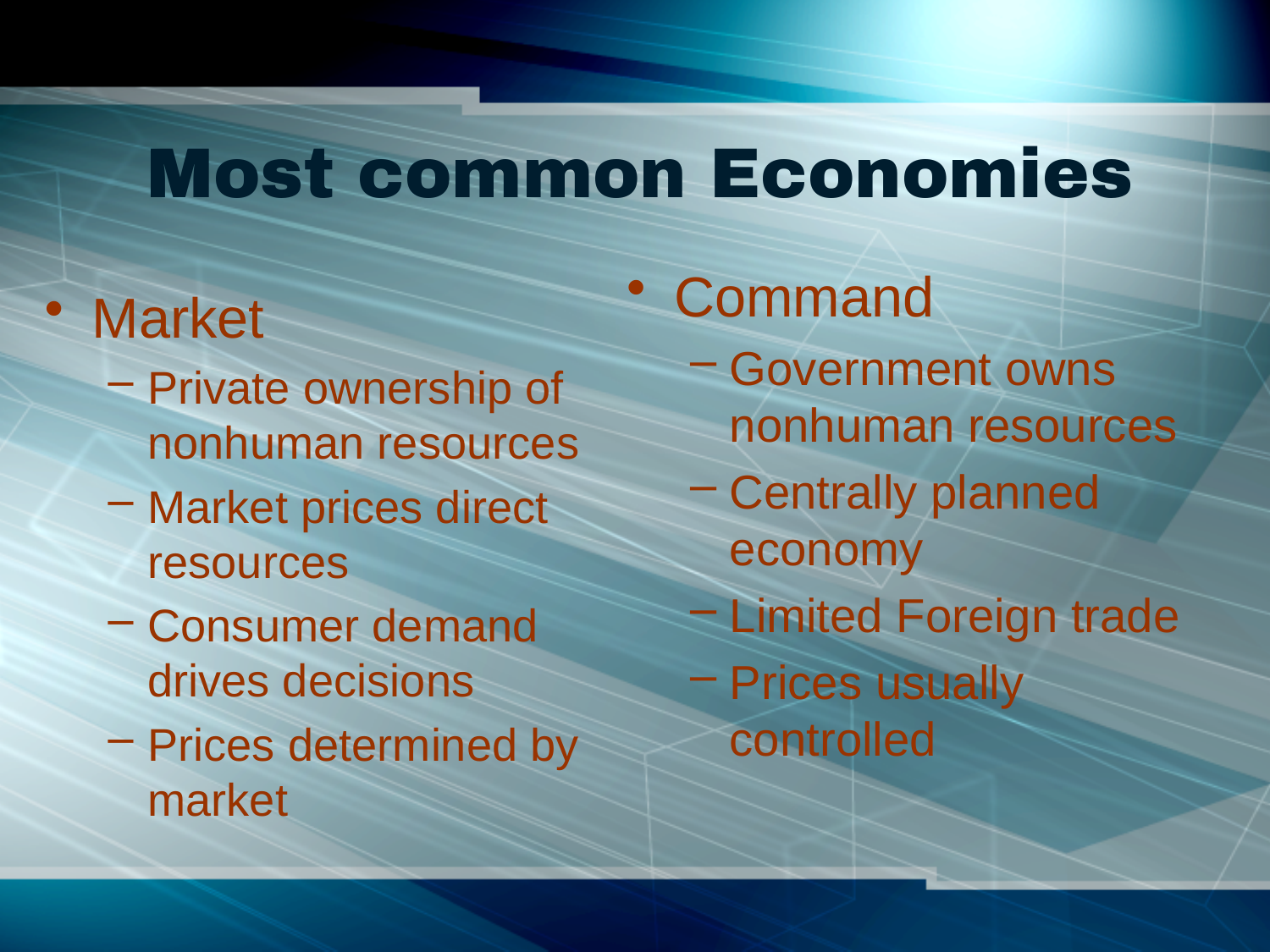

# Most common Economies
Command
Government owns nonhuman resources
Centrally planned economy
Limited Foreign trade
Prices usually controlled
Market
Private ownership of nonhuman resources
Market prices direct resources
Consumer demand drives decisions
Prices determined by market